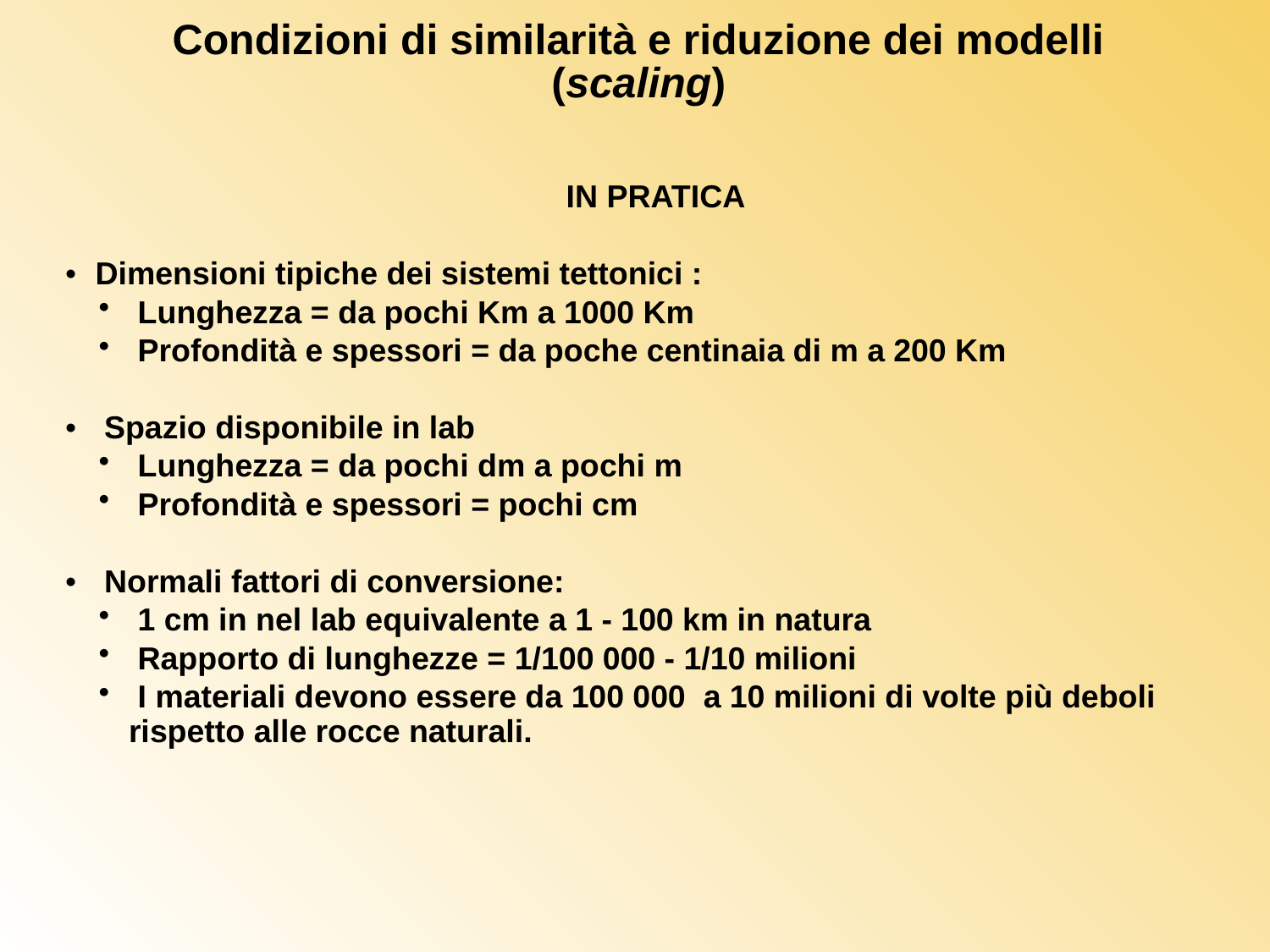

Condizioni di similarità e riduzione dei modelli (scaling)
 IN PRATICA

Dimensioni tipiche dei sistemi tettonici :
 Lunghezza = da pochi Km a 1000 Km
 Profondità e spessori = da poche centinaia di m a 200 Km

 Spazio disponibile in lab
 Lunghezza = da pochi dm a pochi m
 Profondità e spessori = pochi cm

 Normali fattori di conversione:
 1 cm in nel lab equivalente a 1 - 100 km in natura
 Rapporto di lunghezze = 1/100 000 - 1/10 milioni
 I materiali devono essere da 100 000  a 10 milioni di volte più deboli rispetto alle rocce naturali.